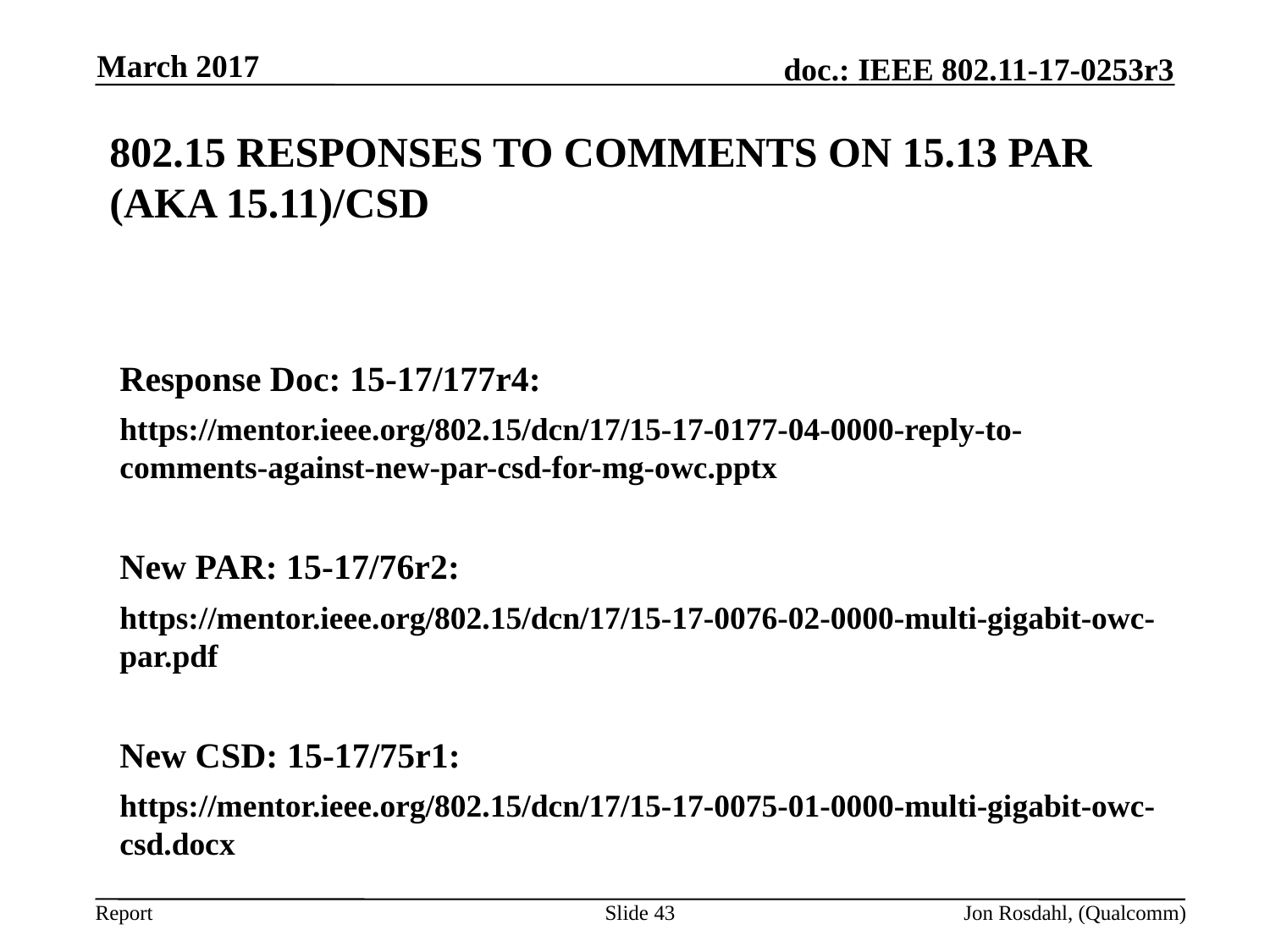

March 2017
# 802.15 Responses to Comments on 15.13 PAR (aka 15.11)/CSD
Response Doc: 15-17/177r4:
https://mentor.ieee.org/802.15/dcn/17/15-17-0177-04-0000-reply-to-comments-against-new-par-csd-for-mg-owc.pptx

New PAR: 15-17/76r2:
https://mentor.ieee.org/802.15/dcn/17/15-17-0076-02-0000-multi-gigabit-owc-par.pdf

New CSD: 15-17/75r1:
https://mentor.ieee.org/802.15/dcn/17/15-17-0075-01-0000-multi-gigabit-owc-csd.docx
Slide 43
Jon Rosdahl, (Qualcomm)